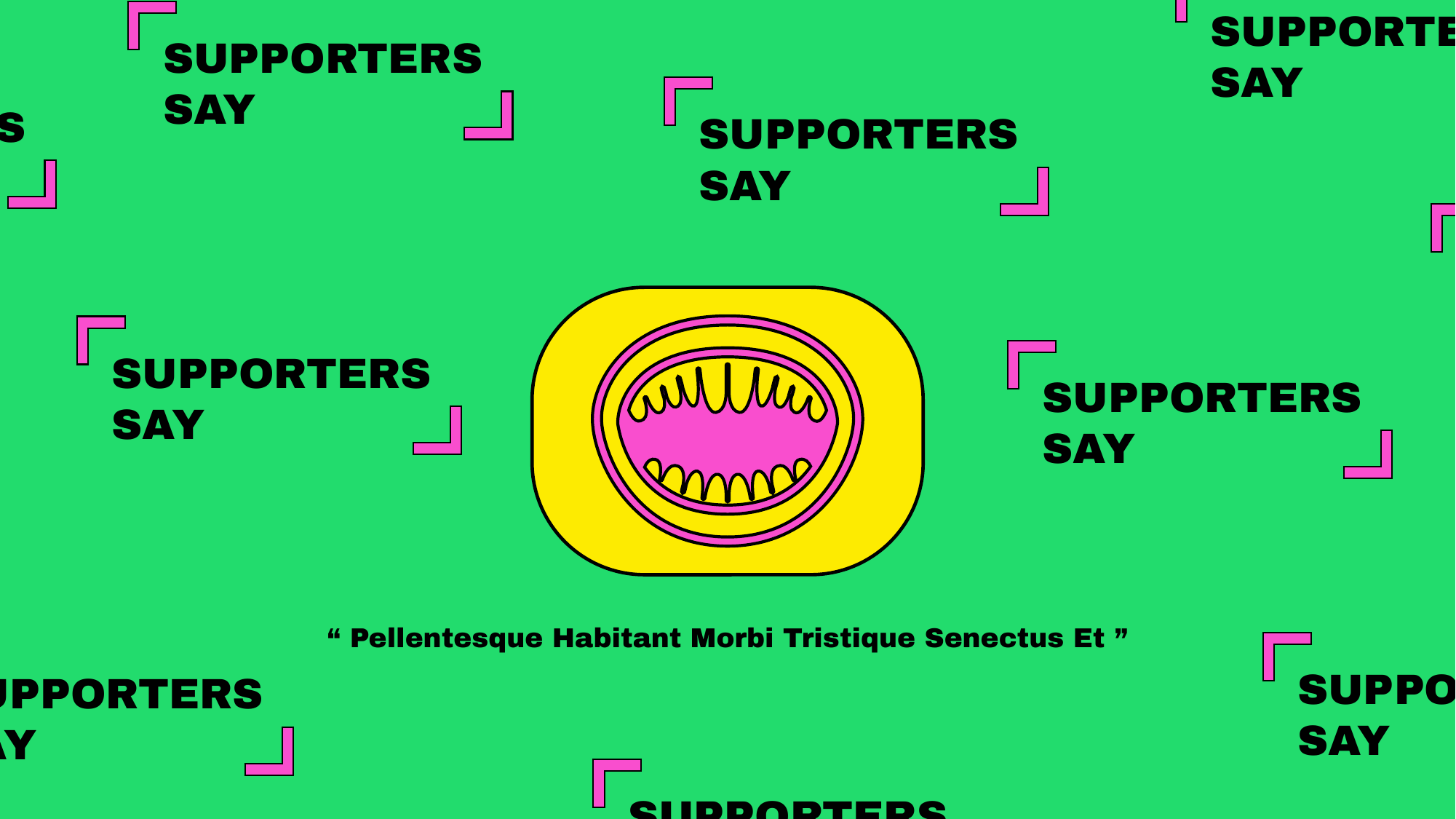

SUPPORTERS SAY

SUPPORTERS SAY

SUPPORTERS SAY

SUPPORTERS SAY

SUPPORTERS SAY

SUPPORTERS SAY

SUPPORTERS SAY

“ Pellentesque Habitant Morbi Tristique Senectus Et ”

SUPPORTERS SAY

SUPPORTERS SAY

SUPPORTERS SAY